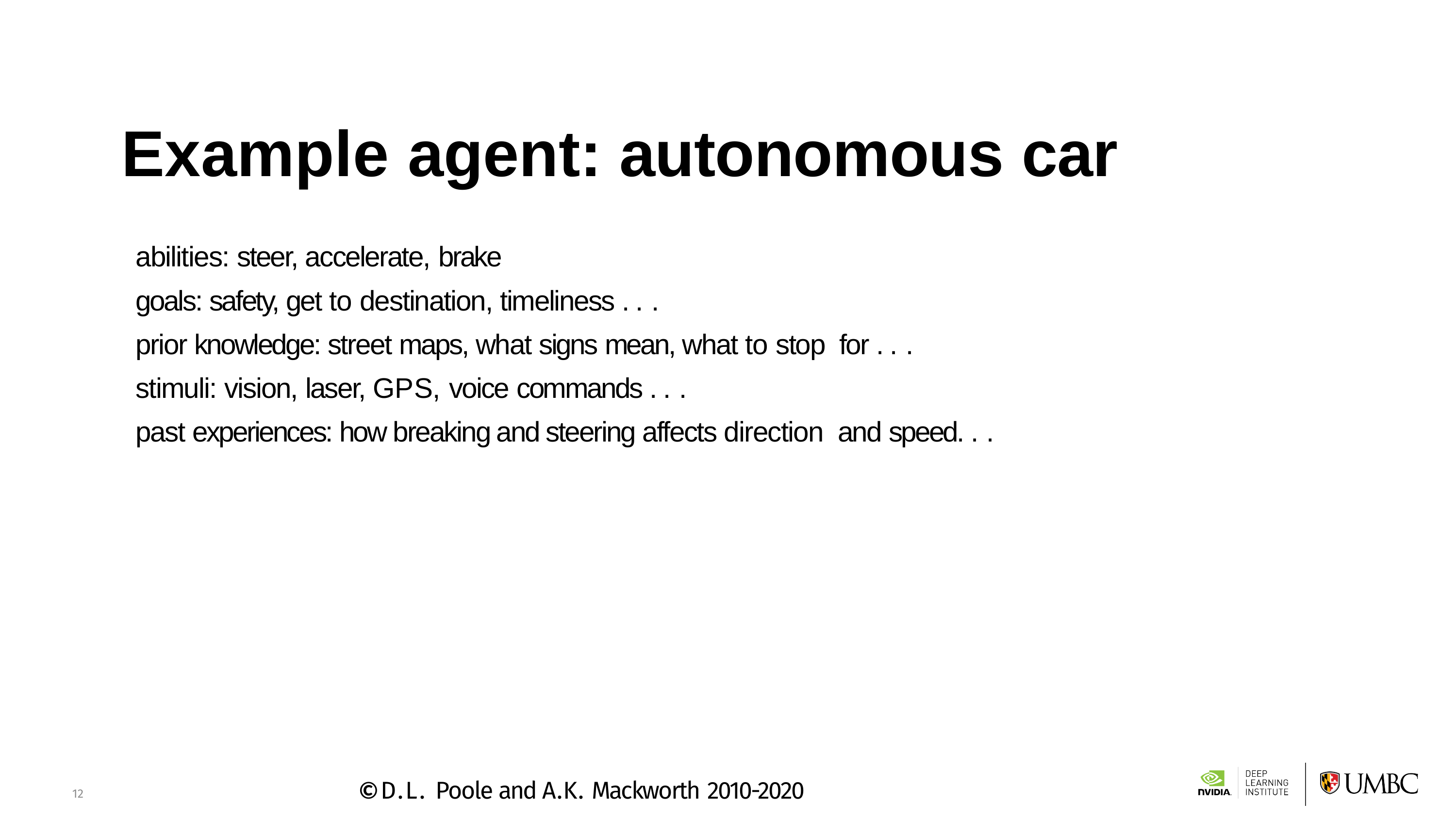

12
# Example agent: autonomous car
abilities: steer, accelerate, brake
goals: safety, get to destination, timeliness . . .
prior knowledge: street maps, what signs mean, what to stop  for . . .
stimuli: vision, laser, GPS, voice commands . . .
past experiences: how breaking and steering affects direction  and speed. . .
©D.L. Poole and A.K. Mackworth 2010-2020